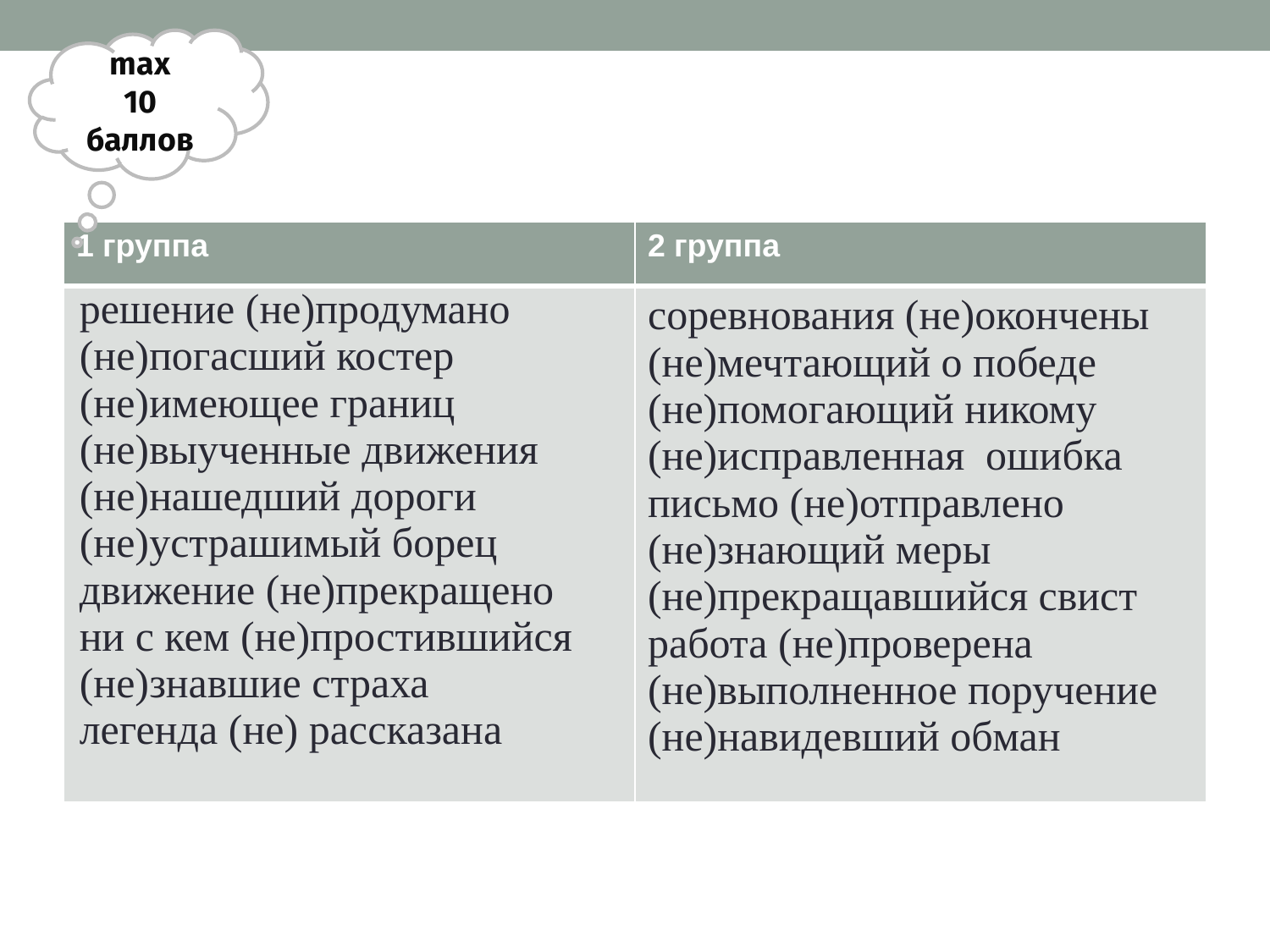

max
10 баллов
| 1 группа | 2 группа |
| --- | --- |
| решение (не)продумано (не)погасший костер (не)имеющее границ (не)выученные движения (не)нашедший дороги (не)устрашимый борец движение (не)прекращено ни с кем (не)простившийся (не)знавшие страха легенда (не) рассказана | соревнования (не)окончены (не)мечтающий о победе (не)помогающий никому (не)исправленная ошибка письмо (не)отправлено (не)знающий меры (не)прекращавшийся свист работа (не)проверена (не)выполненное поручение (не)навидевший обман |